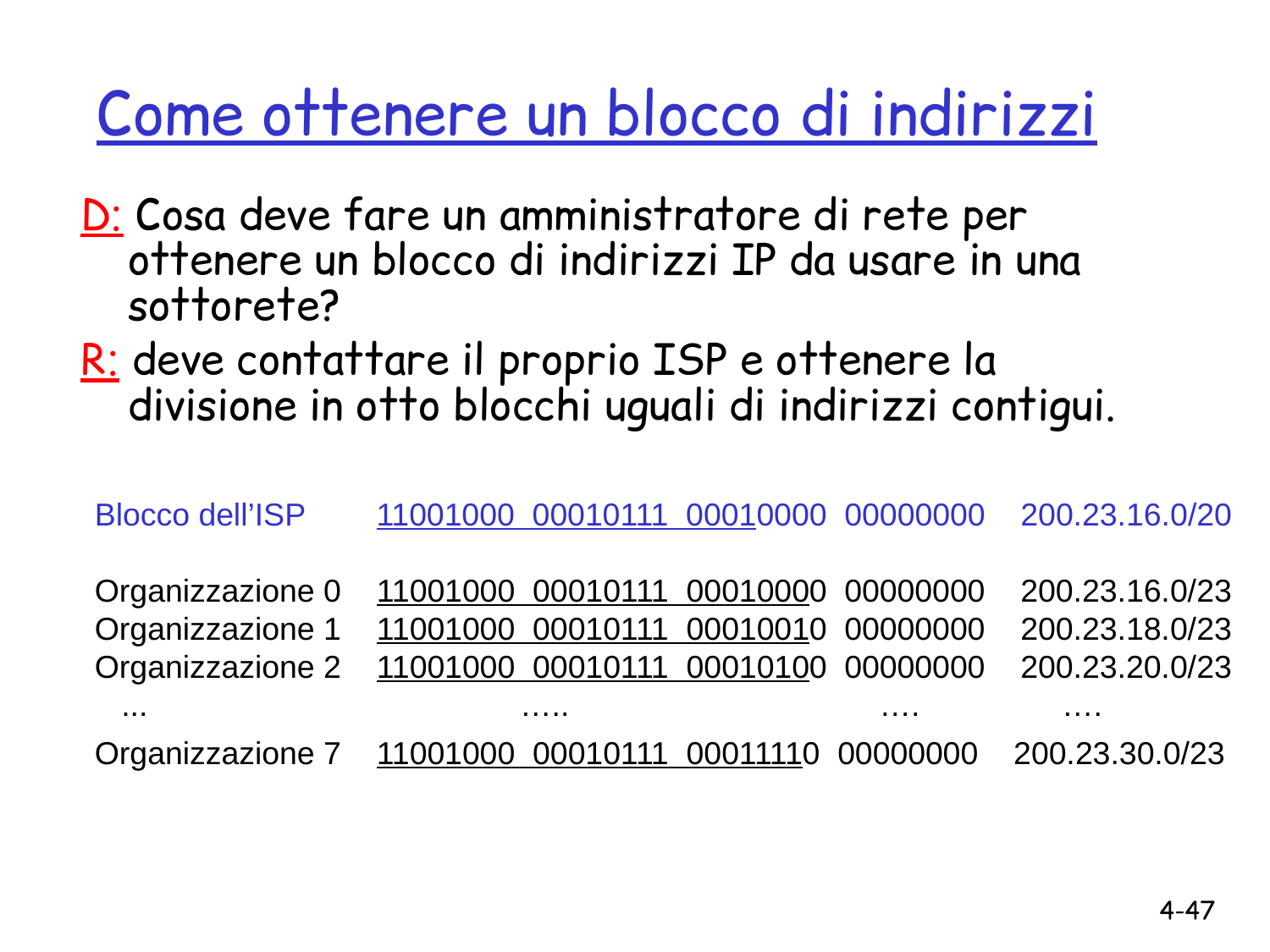

# Come ottenere un blocco di indirizzi
D: Cosa deve fare un amministratore di rete per ottenere un blocco di indirizzi IP da usare in una sottorete?
R: deve contattare il proprio ISP e ottenere la divisione in otto blocchi uguali di indirizzi contigui.
Blocco dell’ISP        11001000  00010111  00010000  00000000    200.23.16.0/20

Organizzazione 0    11001000  00010111  00010000  00000000    200.23.16.0/23
Organizzazione 1    11001000  00010111  00010010  00000000    200.23.18.0/23
Organizzazione 2    11001000  00010111  00010100  00000000    200.23.20.0/23
   ...                                          …..                                   ….                ….
Organizzazione 7    11001000  00010111  00011110  00000000    200.23.30.0/23

4-47